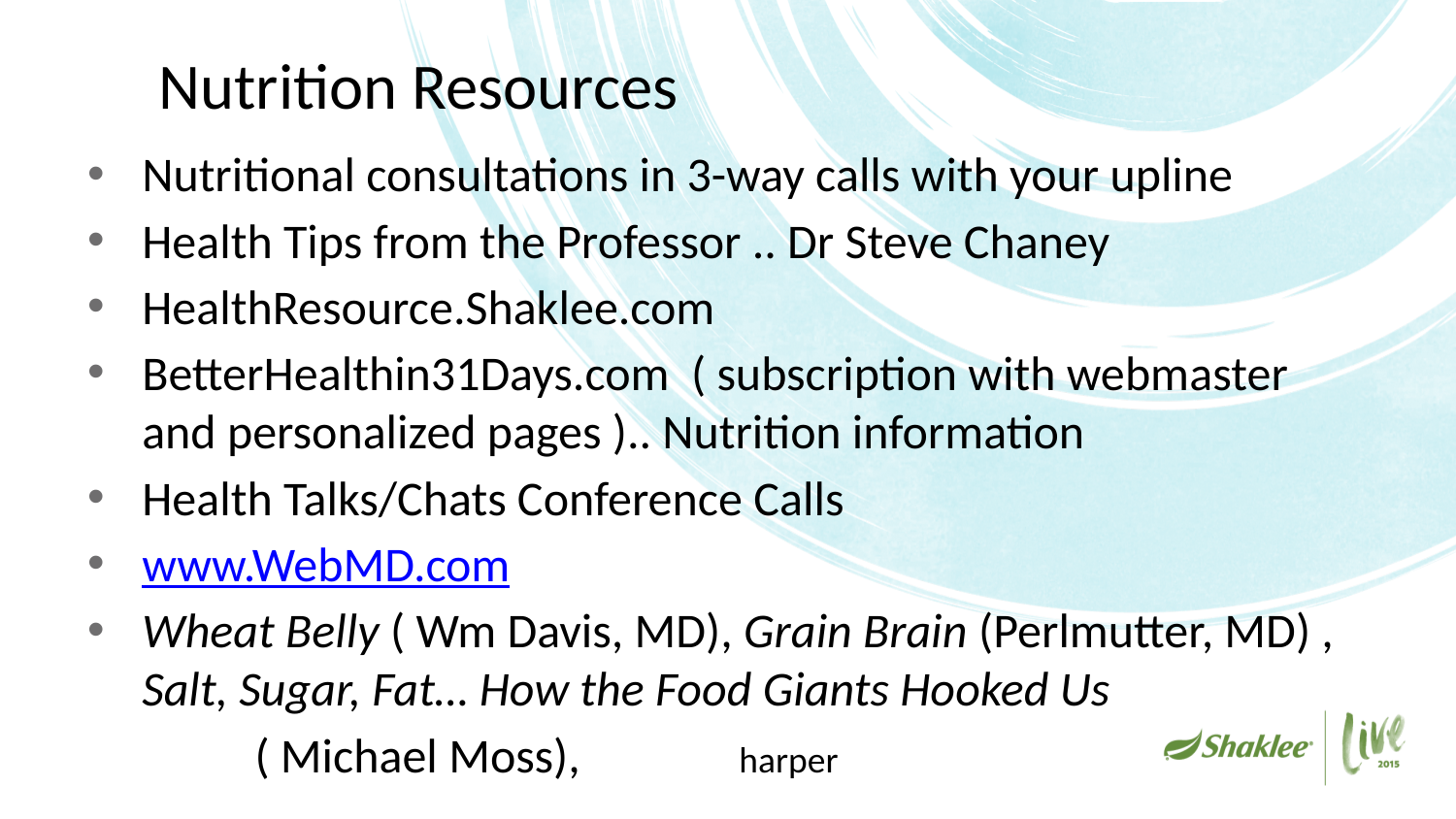

# Nutrition Resources
Nutritional consultations in 3-way calls with your upline
Health Tips from the Professor .. Dr Steve Chaney
HealthResource.Shaklee.com
BetterHealthin31Days.com  ( subscription with webmaster and personalized pages ).. Nutrition information
Health Talks/Chats Conference Calls
www.WebMD.com
Wheat Belly ( Wm Davis, MD), Grain Brain (Perlmutter, MD) , Salt, Sugar, Fat… How the Food Giants Hooked Us
	  ( Michael Moss),                harper